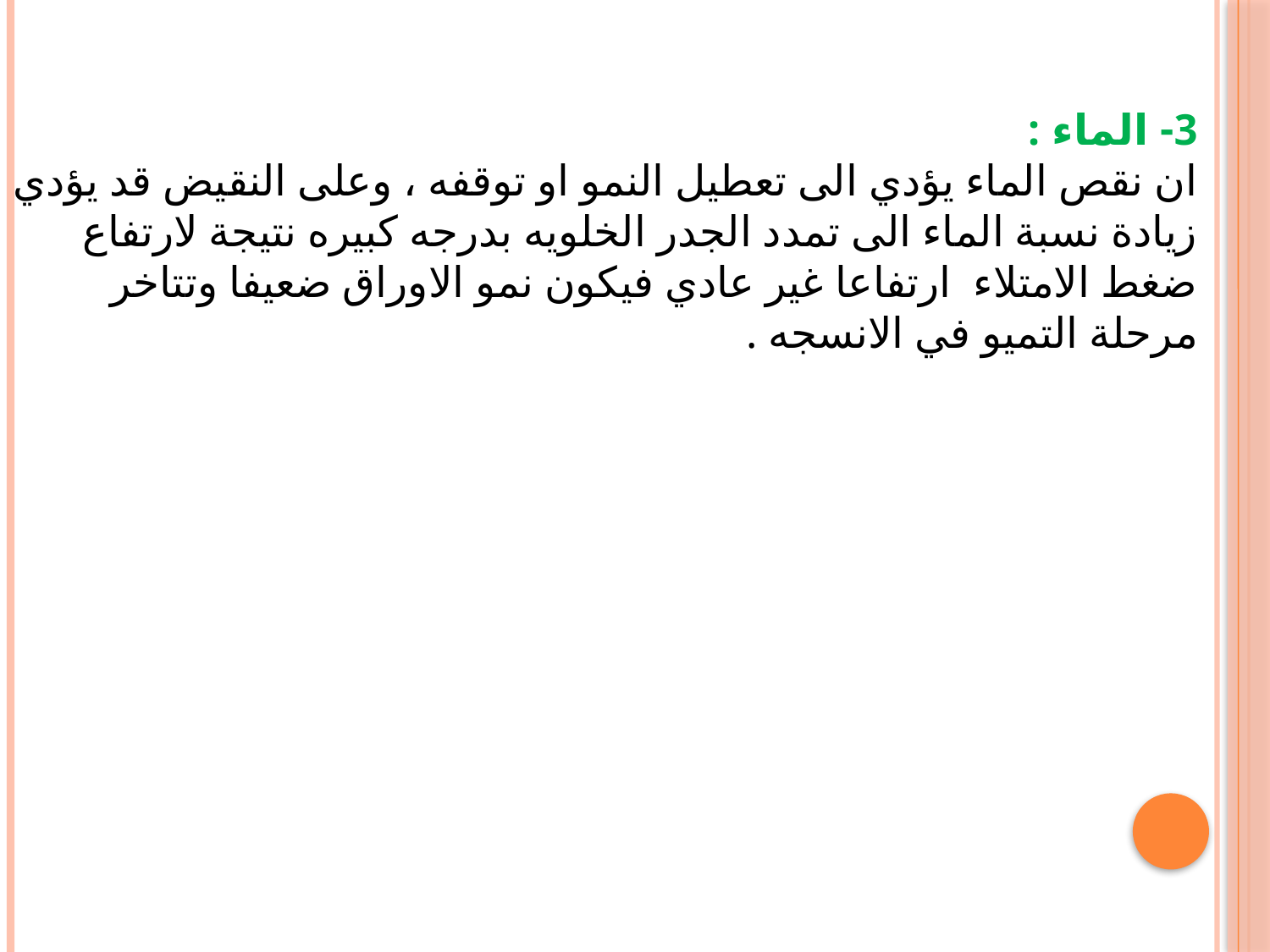

3- الماء :
ان نقص الماء يؤدي الى تعطيل النمو او توقفه ، وعلى النقيض قد يؤدي زيادة نسبة الماء الى تمدد الجدر الخلويه بدرجه كبيره نتيجة لارتفاع ضغط الامتلاء  ارتفاعا غير عادي فيكون نمو الاوراق ضعيفا وتتاخر مرحلة التميو في الانسجه .